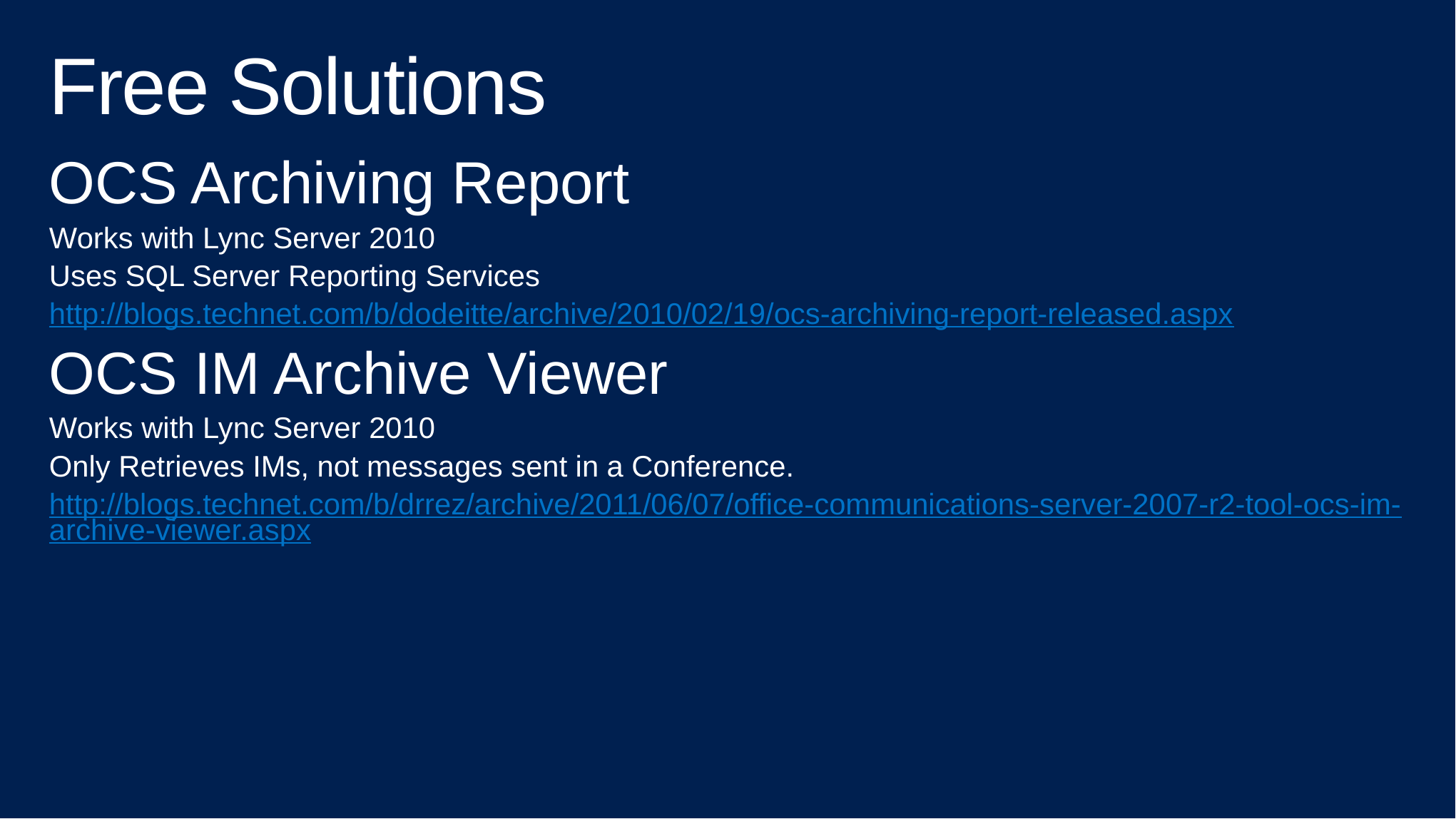

# Free Solutions
OCS Archiving Report
Works with Lync Server 2010
Uses SQL Server Reporting Services
http://blogs.technet.com/b/dodeitte/archive/2010/02/19/ocs-archiving-report-released.aspx
OCS IM Archive Viewer
Works with Lync Server 2010
Only Retrieves IMs, not messages sent in a Conference.
http://blogs.technet.com/b/drrez/archive/2011/06/07/office-communications-server-2007-r2-tool-ocs-im-archive-viewer.aspx